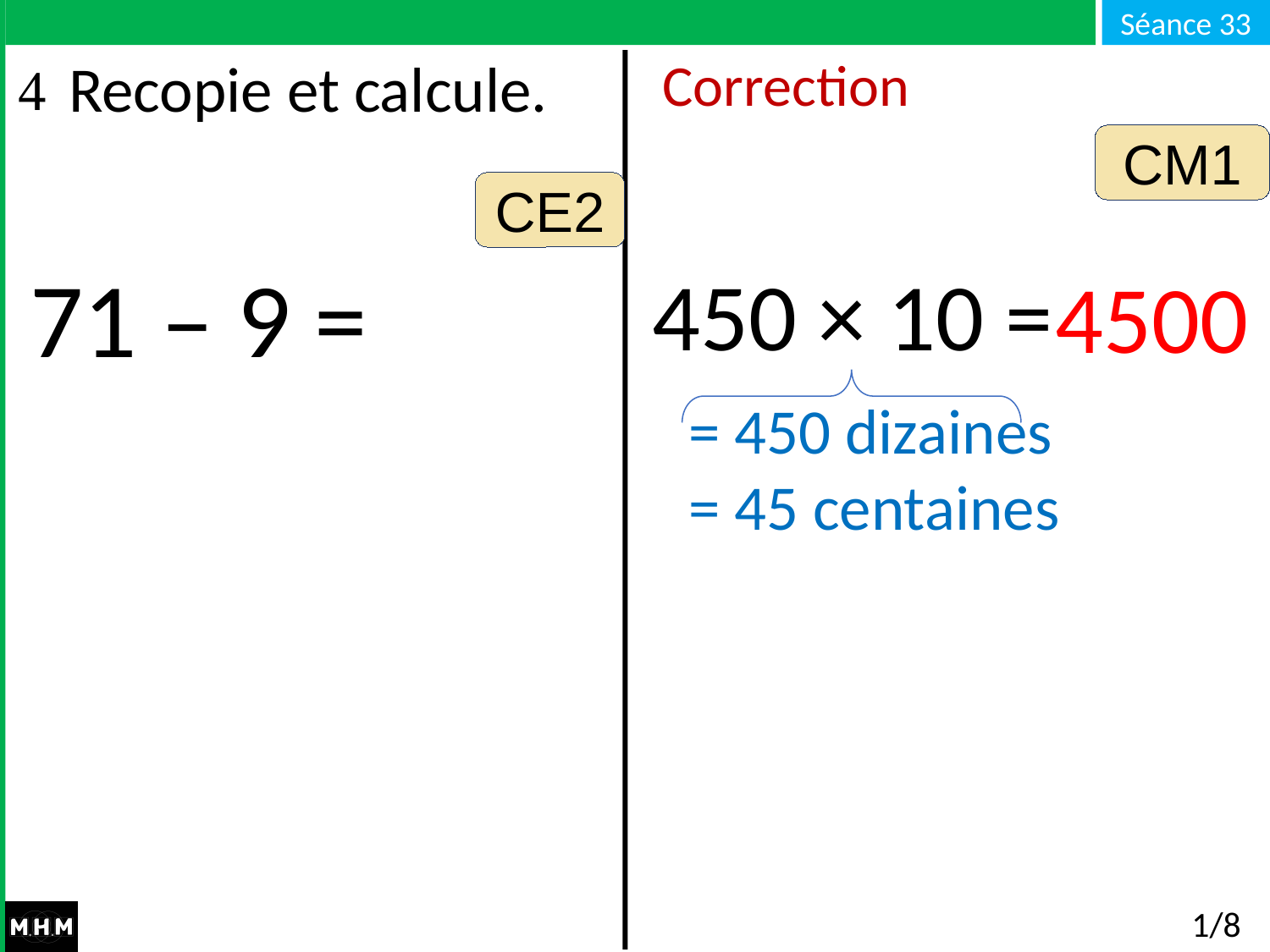

Recopie et calcule.

Correction
CM1
CE2

71 – 9 =
450 × 10 =
4500
= 450 dizaines
= 45 centaines
# 1/8